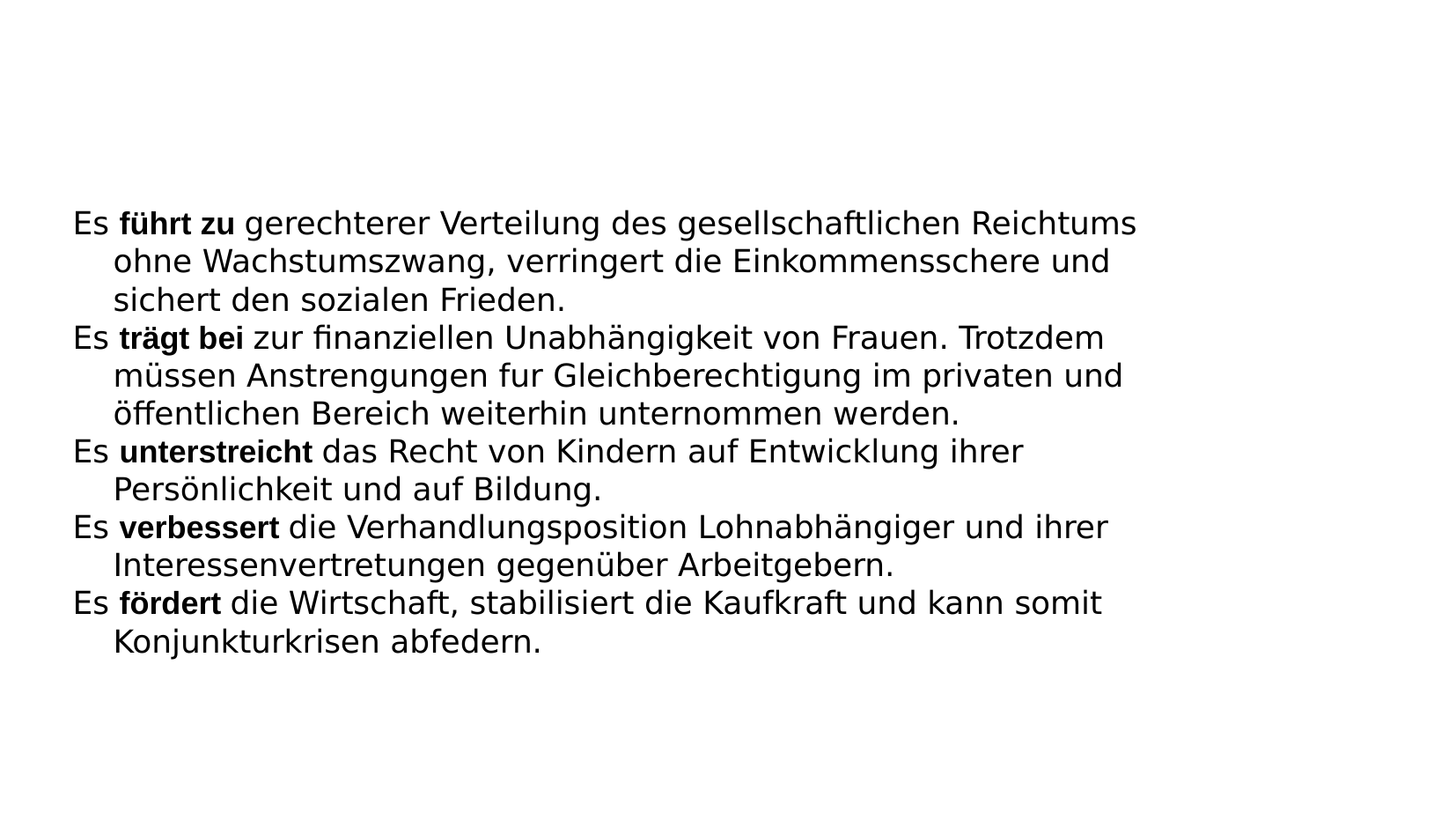

#
Es führt zu gerechterer Verteilung des gesellschaftlichen Reichtums
    ohne Wachstumszwang, verringert die Einkommensschere und
    sichert den sozialen Frieden.
Es trägt bei zur finanziellen Unabhängigkeit von Frauen. Trotzdem
    müssen Anstrengungen fur Gleichberechtigung im privaten und
    öffentlichen Bereich weiterhin unternommen werden.
Es unterstreicht das Recht von Kindern auf Entwicklung ihrer
    Persönlichkeit und auf Bildung.
Es verbessert die Verhandlungsposition Lohnabhängiger und ihrer
    Interessenvertretungen gegenüber Arbeitgebern.
Es fördert die Wirtschaft, stabilisiert die Kaufkraft und kann somit
    Konjunkturkrisen abfedern.